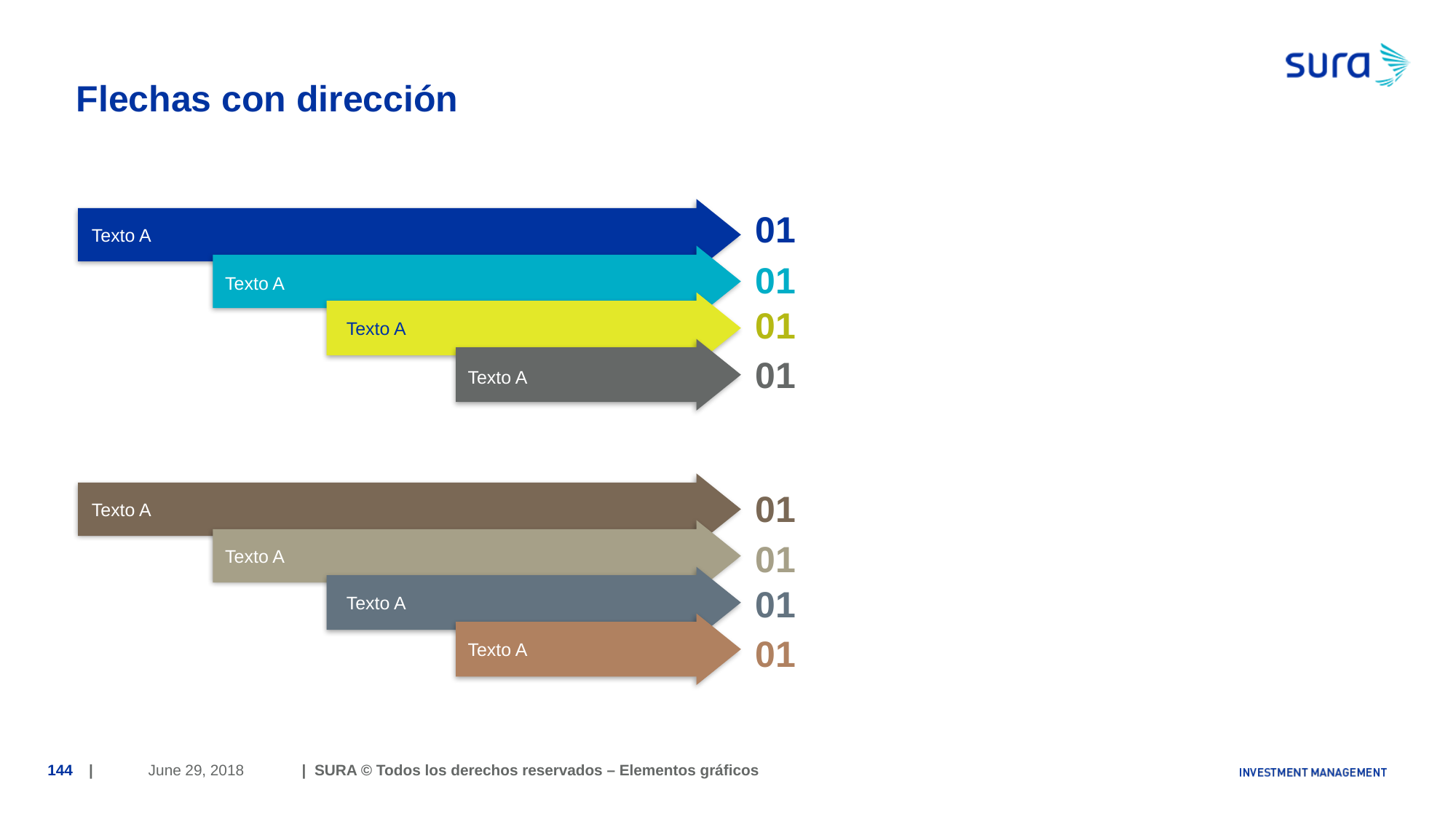

# Flechas con dirección

01
Texto A

01
Texto A

01
Texto A

01
Texto A

01
Texto A

01
Texto A

01
Texto A

01
Texto A
June 29, 2018
144
|                                                  |  SURA © Todos los derechos reservados – Elementos gráficos